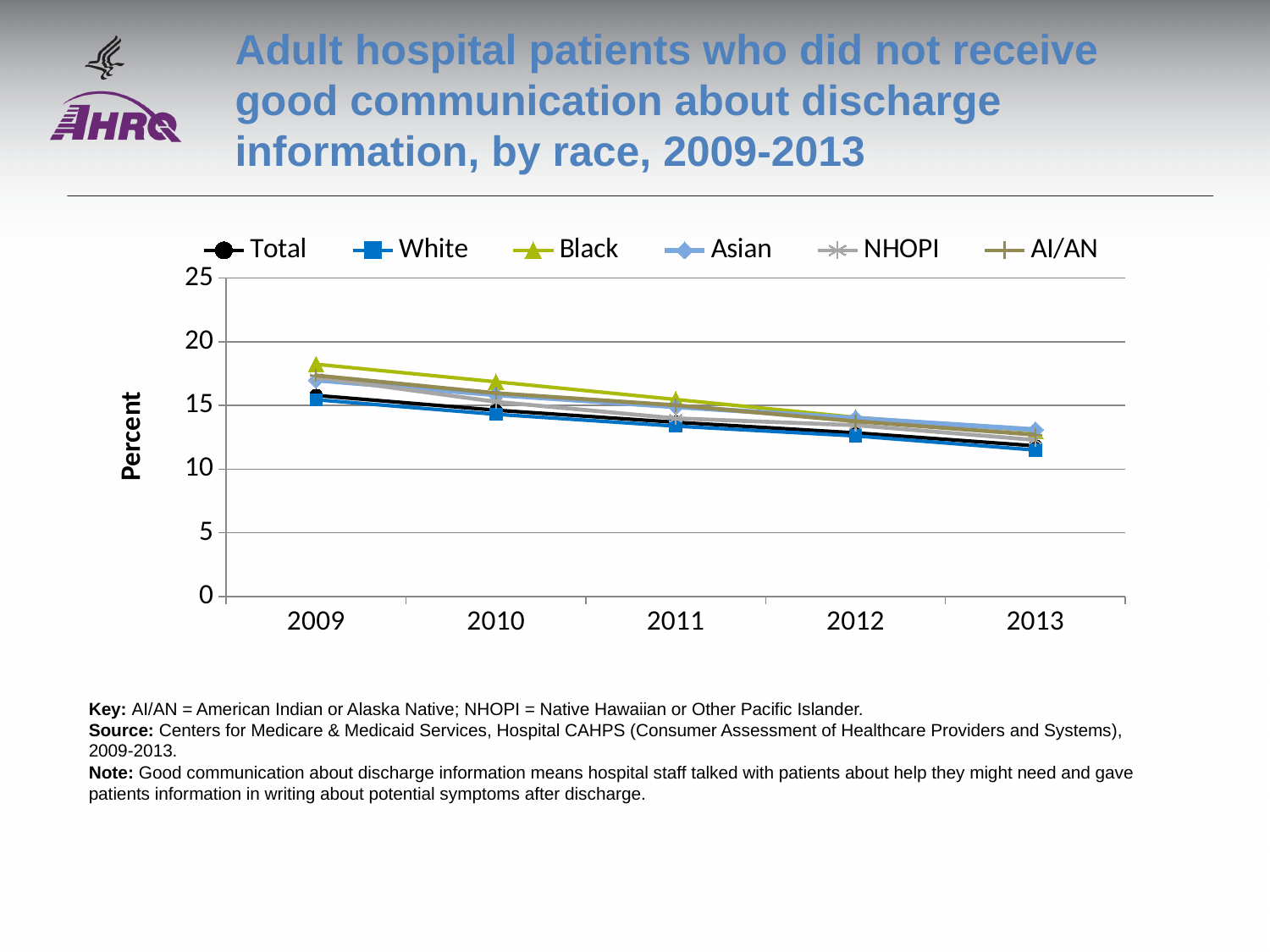

# Adult hospital patients who did not receive good communication about discharge information, by race, 2009-2013

### Chart

| Category | Total | White | Black | Asian | NHOPI | AI/AN |
|---|---|---|---|---|---|---|
| 2009 | 15.79 | 15.45 | 18.24 | 17.0 | 17.21 | 17.36 |
| 2010 | 14.63 | 14.31 | 16.86 | 15.84 | 15.29 | 15.97 |
| 2011 | 13.68 | 13.38 | 15.47 | 14.9 | 13.99 | 15.02 |
| 2012 | 12.85 | 12.61 | 14.07 | 14.0 | 13.45 | 13.76 |
| 2013 | 11.83 | 11.5 | 13.0 | 13.1 | 12.29 | 12.7 |
Key: AI/AN = American Indian or Alaska Native; NHOPI = Native Hawaiian or Other Pacific Islander.
Source: Centers for Medicare & Medicaid Services, Hospital CAHPS (Consumer Assessment of Healthcare Providers and Systems), 2009-2013.
Note: Good communication about discharge information means hospital staff talked with patients about help they might need and gave patients information in writing about potential symptoms after discharge.